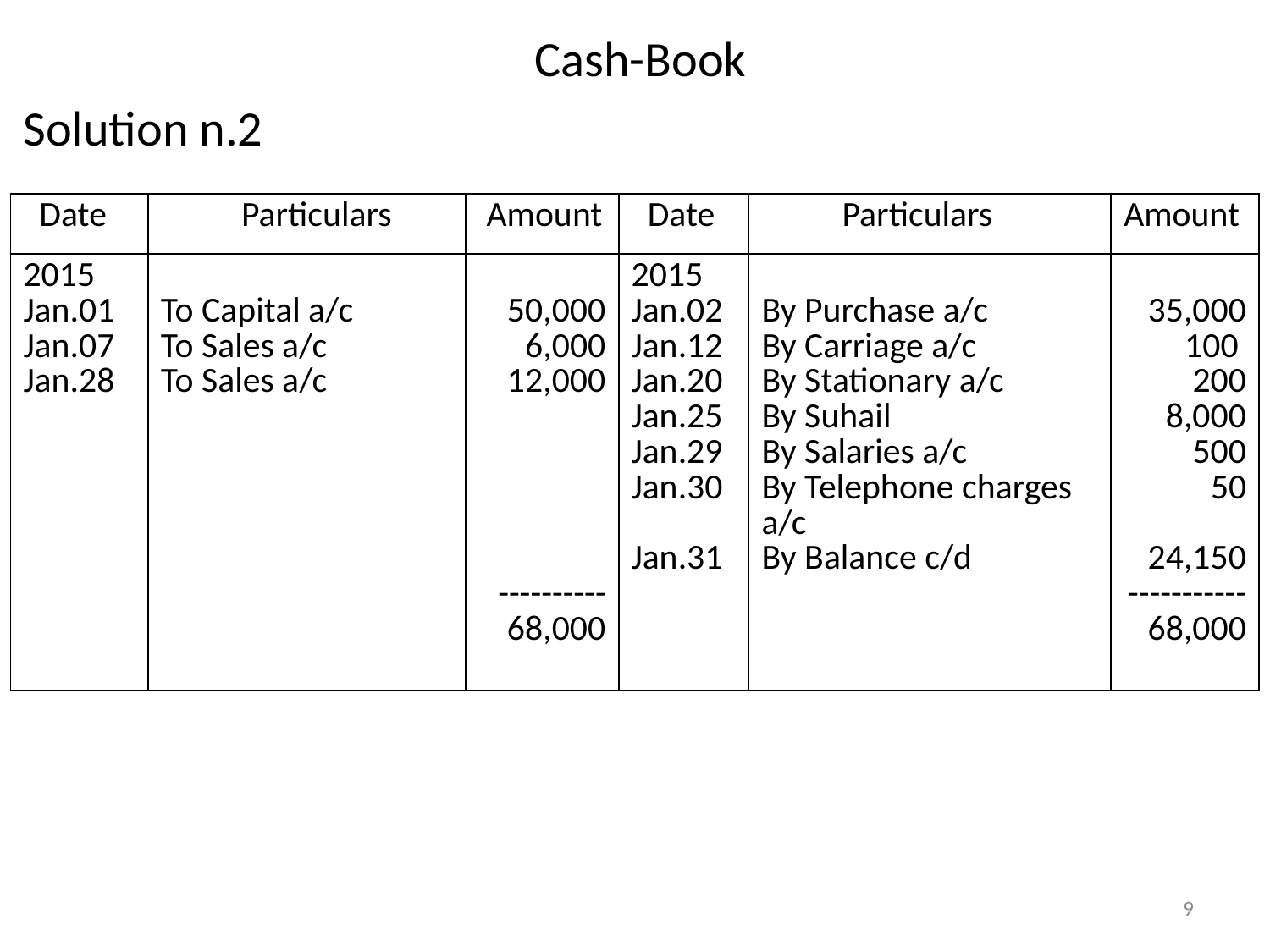

Cash-Book
Solution n.2
| Date | Particulars | Amount | Date | Particulars | Amount |
| --- | --- | --- | --- | --- | --- |
| 2015 Jan.01 Jan.07 Jan.28 | To Capital a/c To Sales a/c To Sales a/c | 50,000 6,000 12,000 ---------- 68,000 | 2015 Jan.02 Jan.12 Jan.20 Jan.25 Jan.29 Jan.30 Jan.31 | By Purchase a/c By Carriage a/c By Stationary a/c By Suhail By Salaries a/c By Telephone charges a/c By Balance c/d | 35,000 100 200 8,000 500 50 24,150 ----------- 68,000 |
9